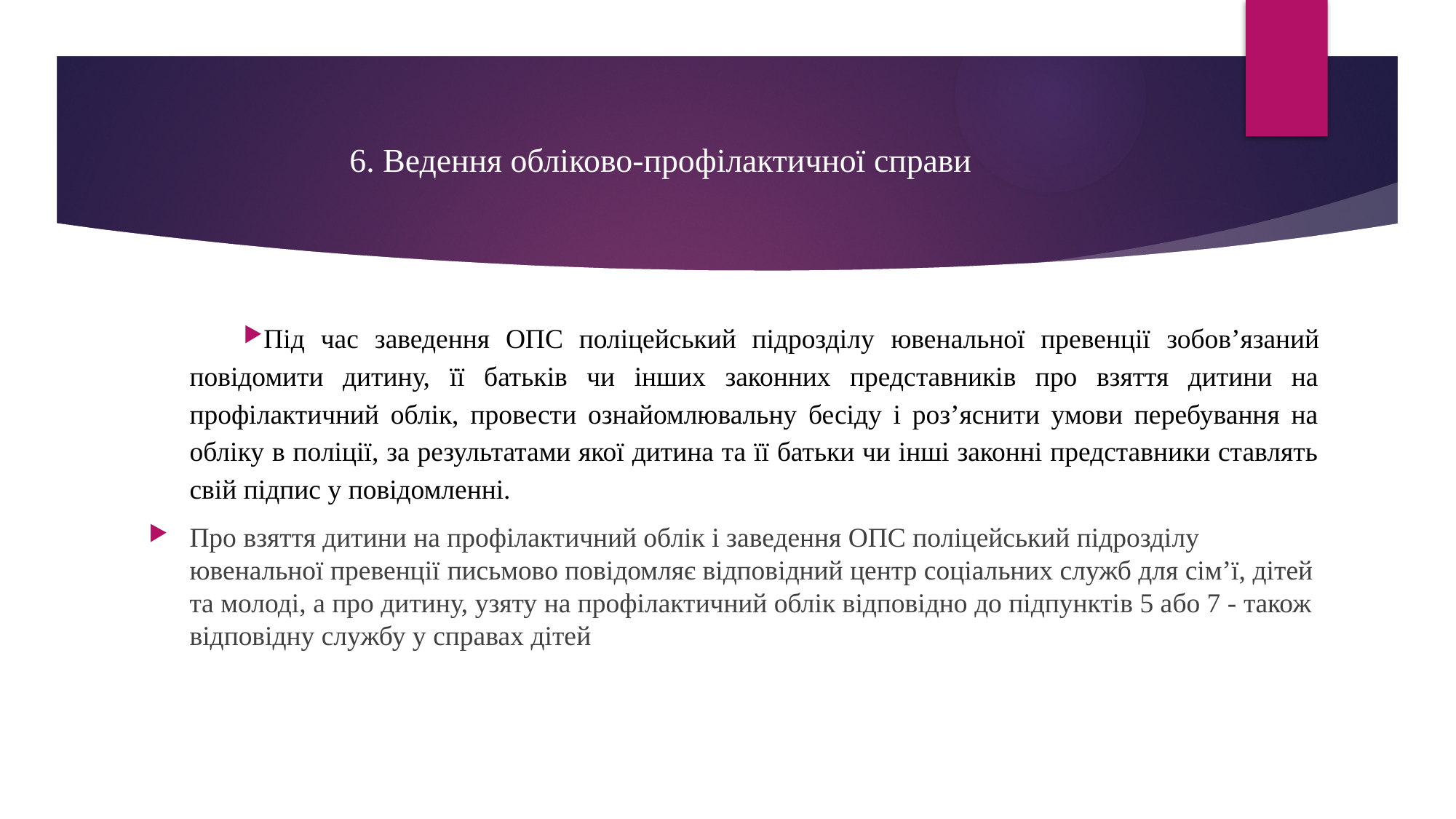

# 6. Ведення обліково-профілактичної справи
Під час заведення ОПС поліцейський підрозділу ювенальної превенції зобов’язаний повідомити дитину, її батьків чи інших законних представників про взяття дитини на профілактичний облік, провести ознайомлювальну бесіду і роз’яснити умови перебування на обліку в поліції, за результатами якої дитина та її батьки чи інші законні представники ставлять свій підпис у повідомленні.
Про взяття дитини на профілактичний облік і заведення ОПС поліцейський підрозділу ювенальної превенції письмово повідомляє відповідний центр соціальних служб для сім’ї, дітей та молоді, а про дитину, узяту на профілактичний облік відповідно до підпунктів 5 або 7 - також відповідну службу у справах дітей